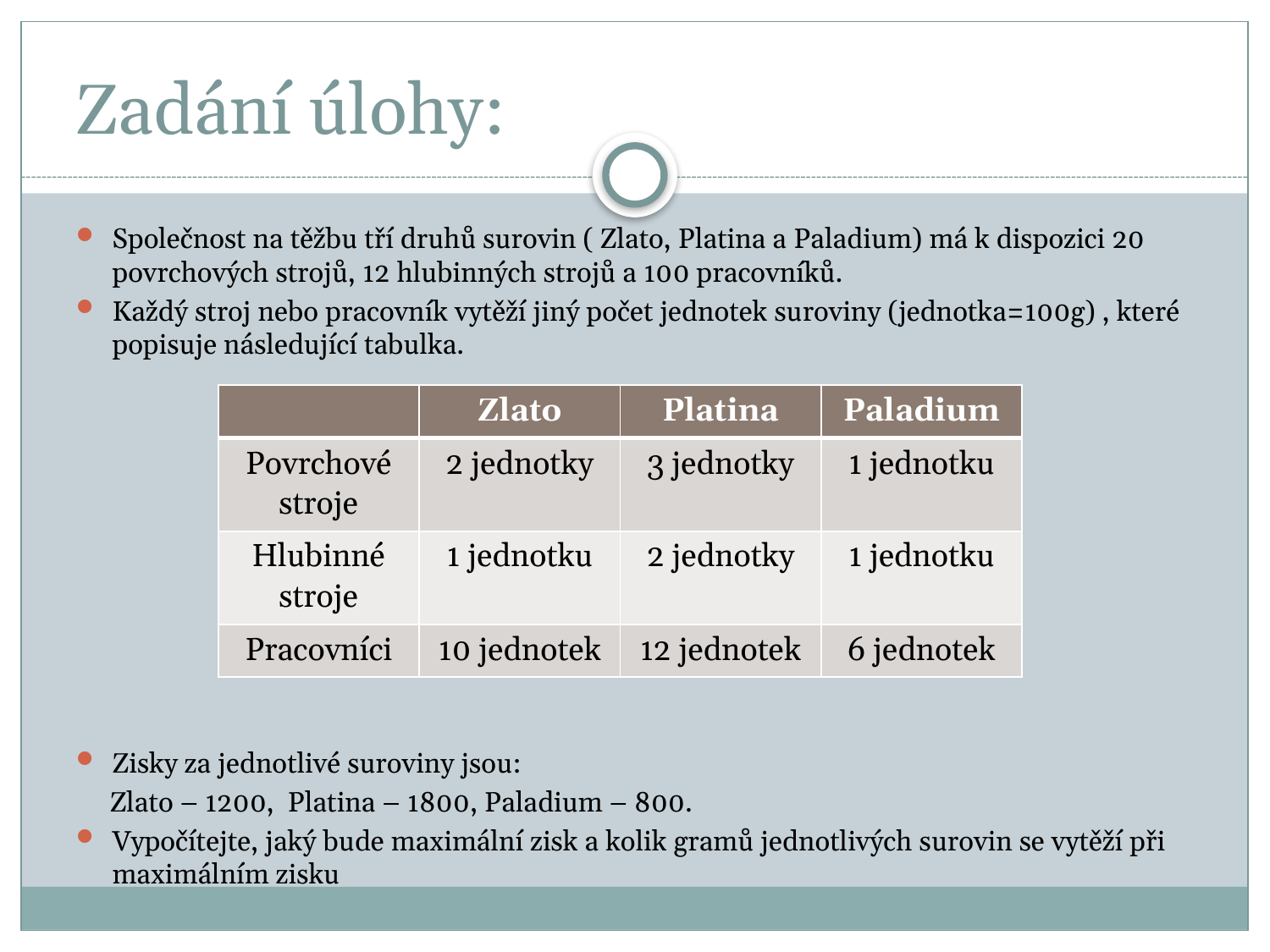

# Zadání úlohy:
Společnost na těžbu tří druhů surovin ( Zlato, Platina a Paladium) má k dispozici 20 povrchových strojů, 12 hlubinných strojů a 100 pracovníků.
Každý stroj nebo pracovník vytěží jiný počet jednotek suroviny (jednotka=100g) , které popisuje následující tabulka.

Zisky za jednotlivé suroviny jsou:
     Zlato – 1200,  Platina – 1800, Paladium – 800.
Vypočítejte, jaký bude maximální zisk a kolik gramů jednotlivých surovin se vytěží při maximálním zisku
|  | Zlato | Platina | Paladium |
| --- | --- | --- | --- |
| Povrchové stroje | 2 jednotky | 3 jednotky | 1 jednotku |
| Hlubinné stroje | 1 jednotku | 2 jednotky | 1 jednotku |
| Pracovníci | 10 jednotek | 12 jednotek | 6 jednotek |